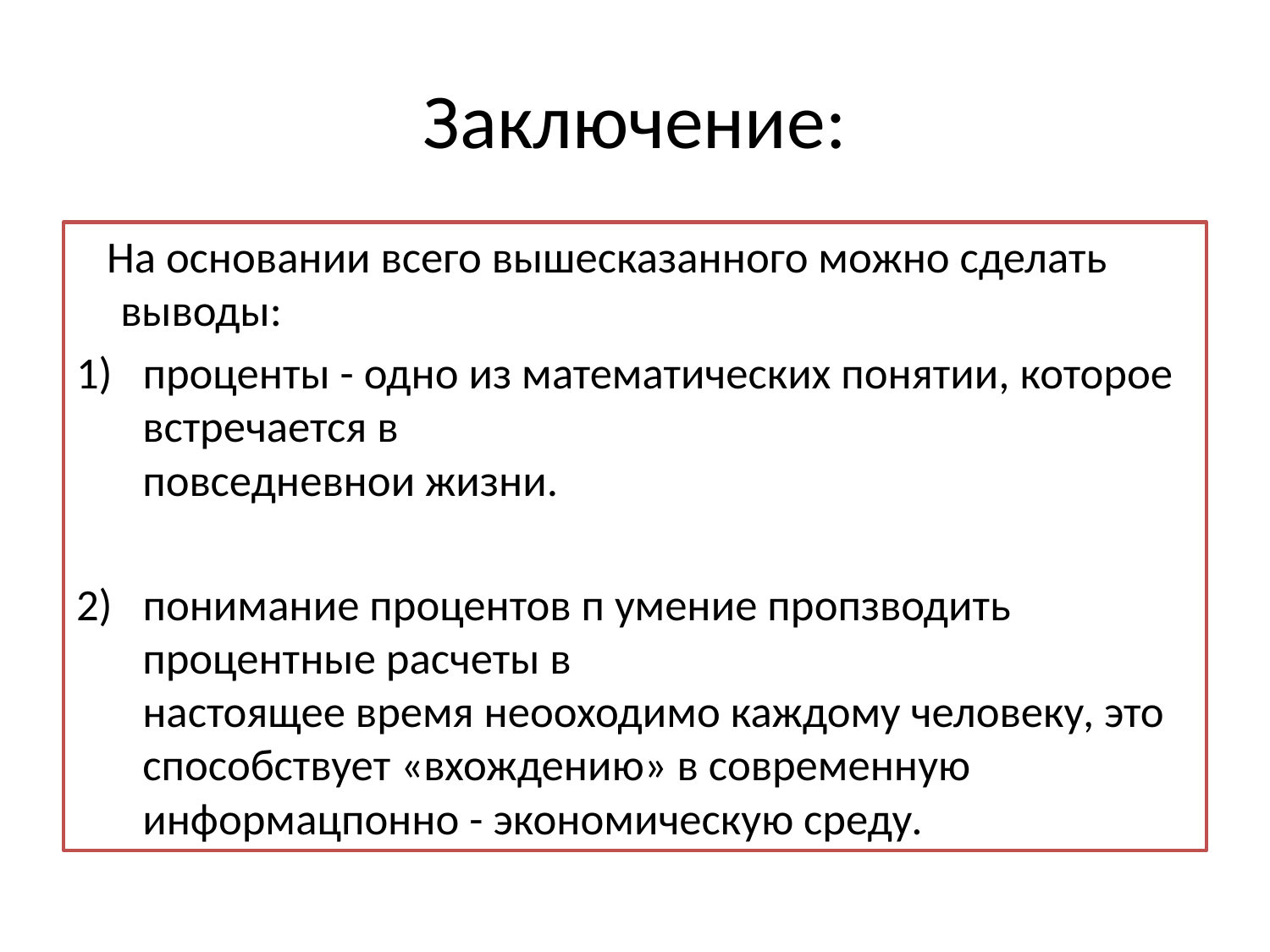

# Заключение:
   На основании всего вышесказанного можно сделать выводы:
1)   проценты - одно из математических понятии, которое встречается в
повседневнои жизни.

2)   понимание процентов п умение пропзводить процентные расчеты в
настоящее время неооходимо каждому человеку, это способствует «вхождению» в современную информацпонно - экономическую среду.